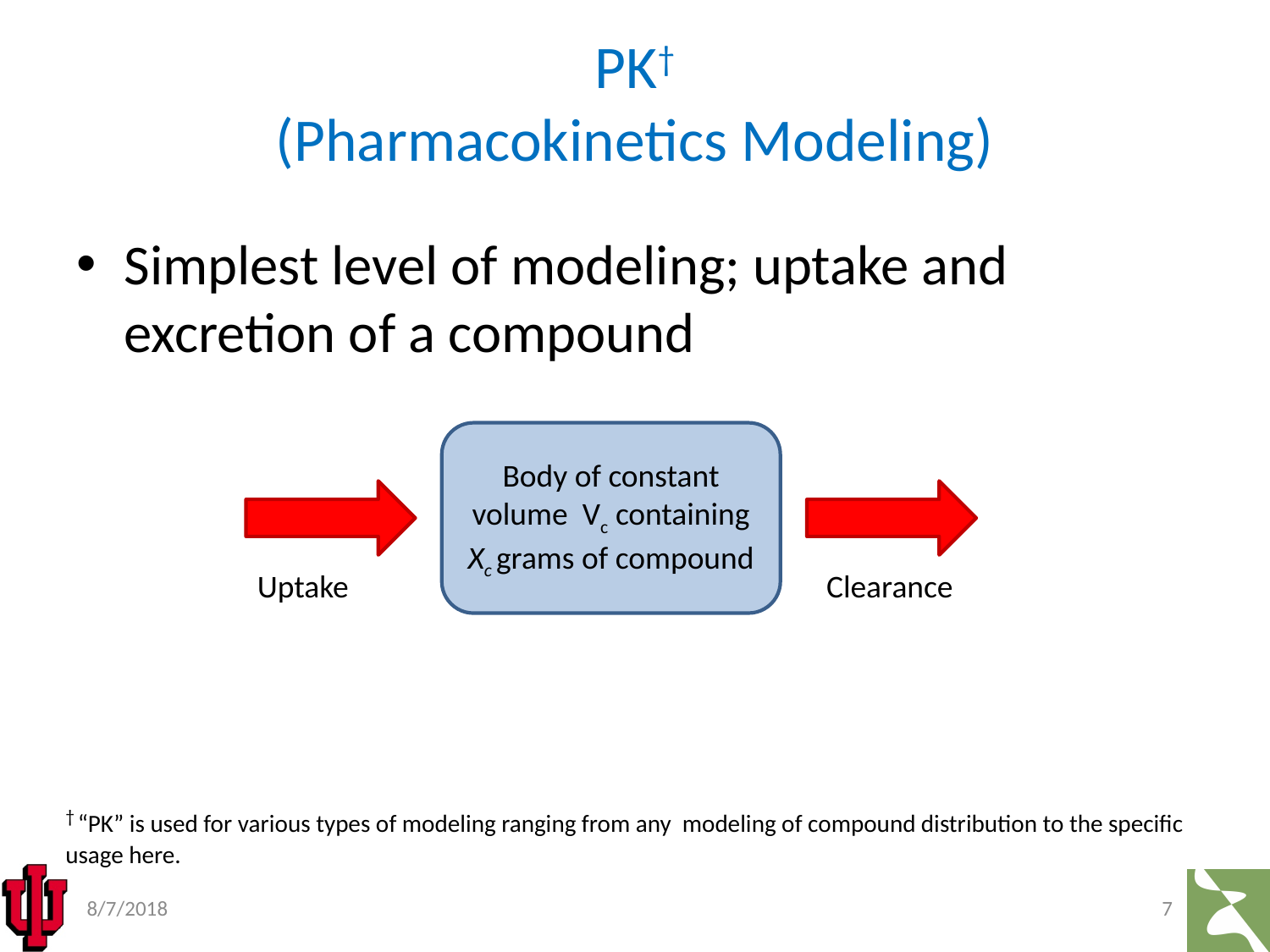

# PK† (Pharmacokinetics Modeling)
Simplest level of modeling; uptake and excretion of a compound

Body of constant volume  Vc containing Xc grams of compound

Uptake
Clearance
† “PK” is used for various types of modeling ranging from any  modeling of compound distribution to the specific usage here.
8/7/2018
7